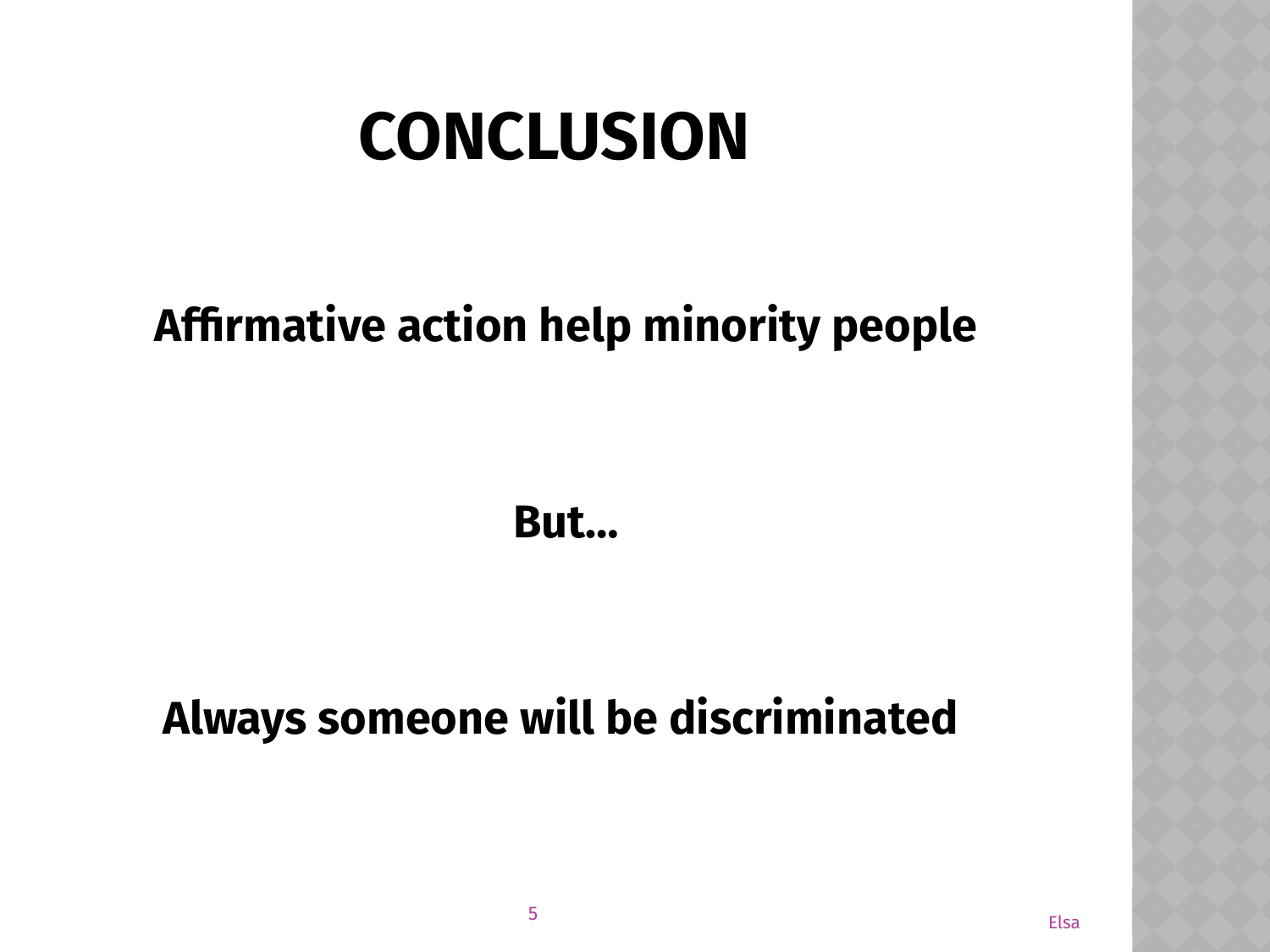

# Conclusion

Affirmative action help minority people

But…

Always someone will be discriminated

5
Elsa